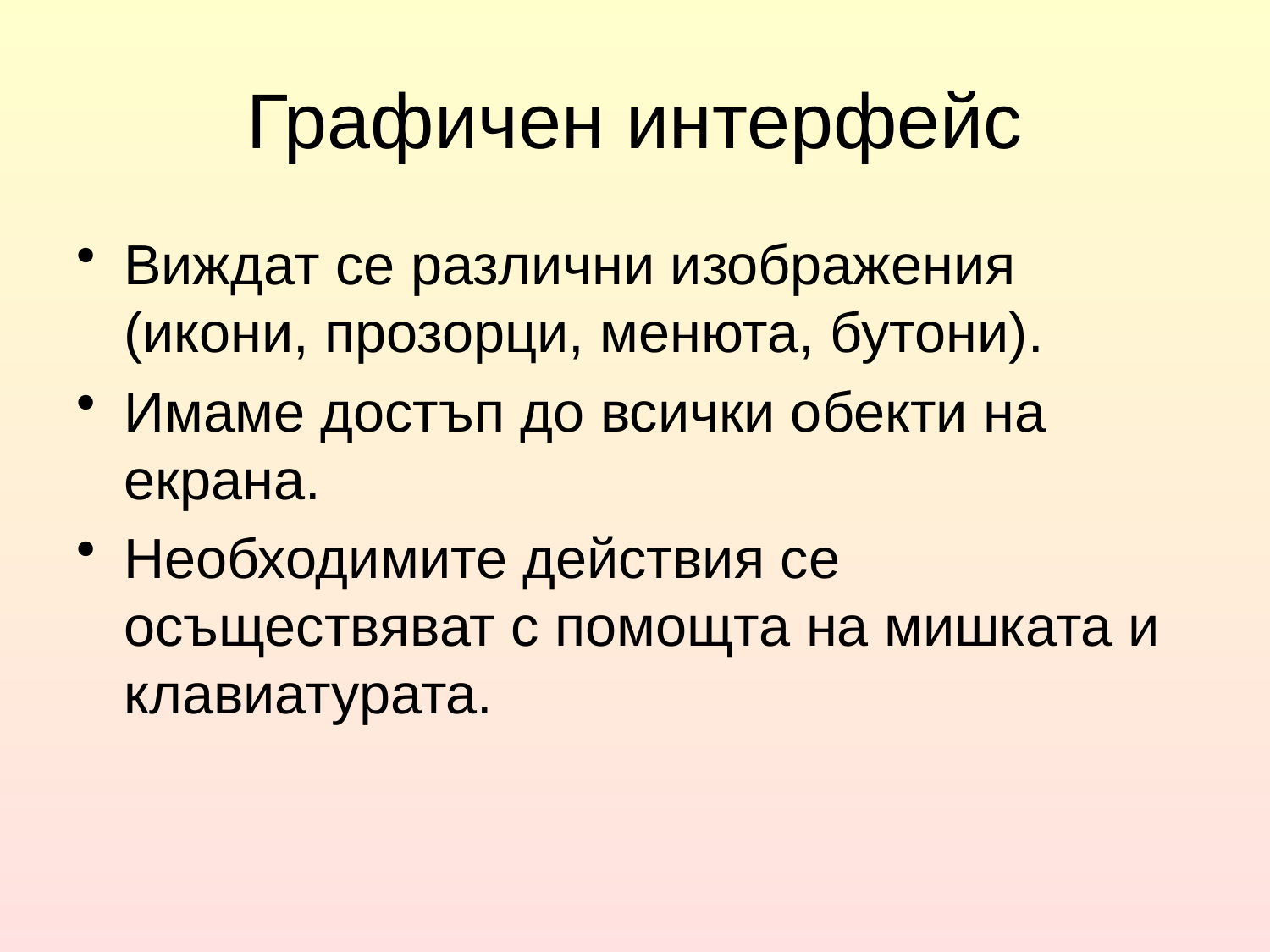

Графичен интерфейс
Виждат се различни изображения (икони, прозорци, менюта, бутони).
Имаме достъп до всички обекти на екрана.
Необходимите действия се осъществяват с помощта на мишката и клавиатурата.